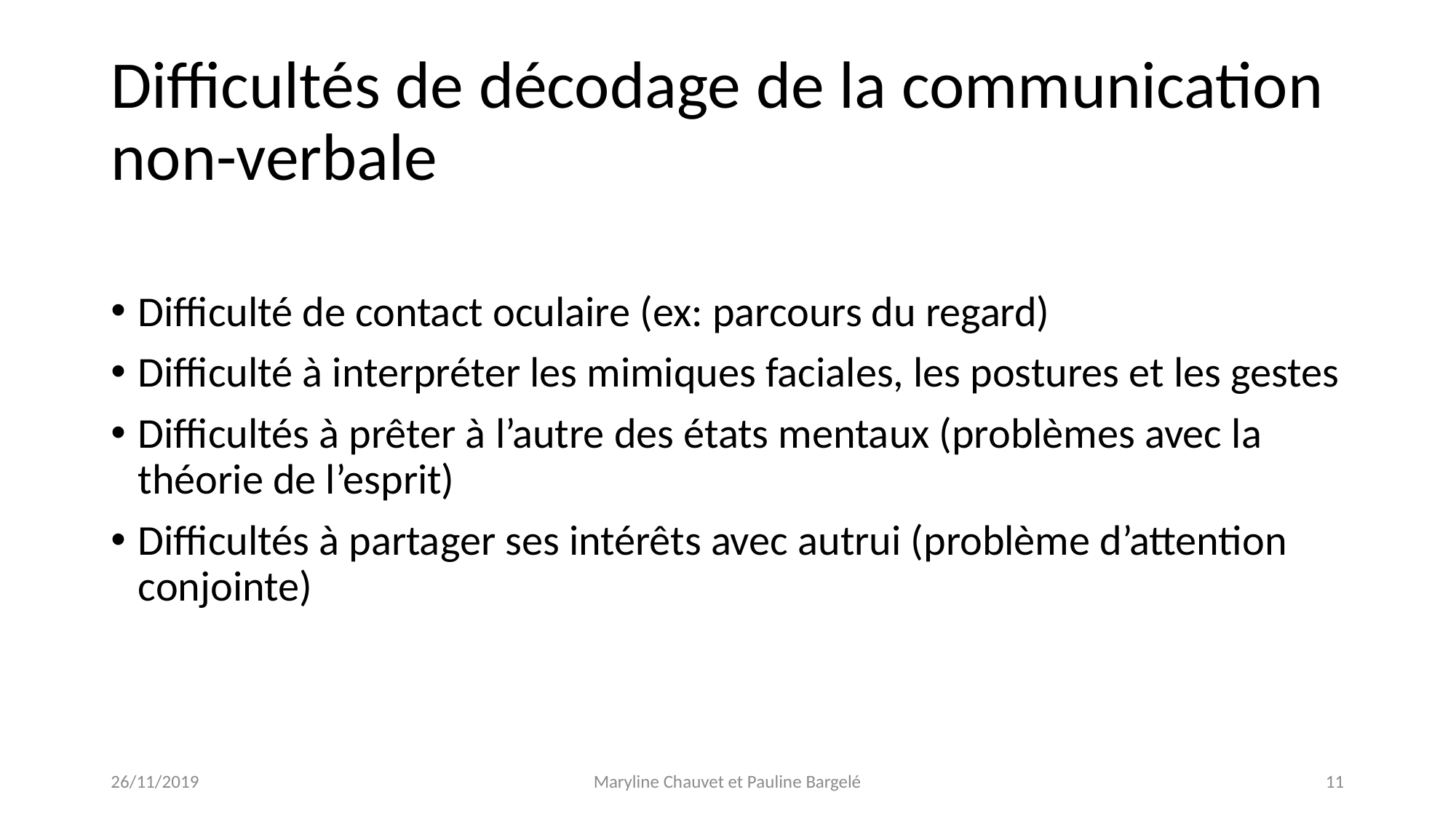

# Difficultés de décodage de la communication non-verbale

Difficulté de contact oculaire (ex: parcours du regard)
Difficulté à interpréter les mimiques faciales, les postures et les gestes
Difficultés à prêter à l’autre des états mentaux (problèmes avec la théorie de l’esprit)
Difficultés à partager ses intérêts avec autrui (problème d’attention conjointe)
26/11/2019
Maryline Chauvet et Pauline Bargelé
11